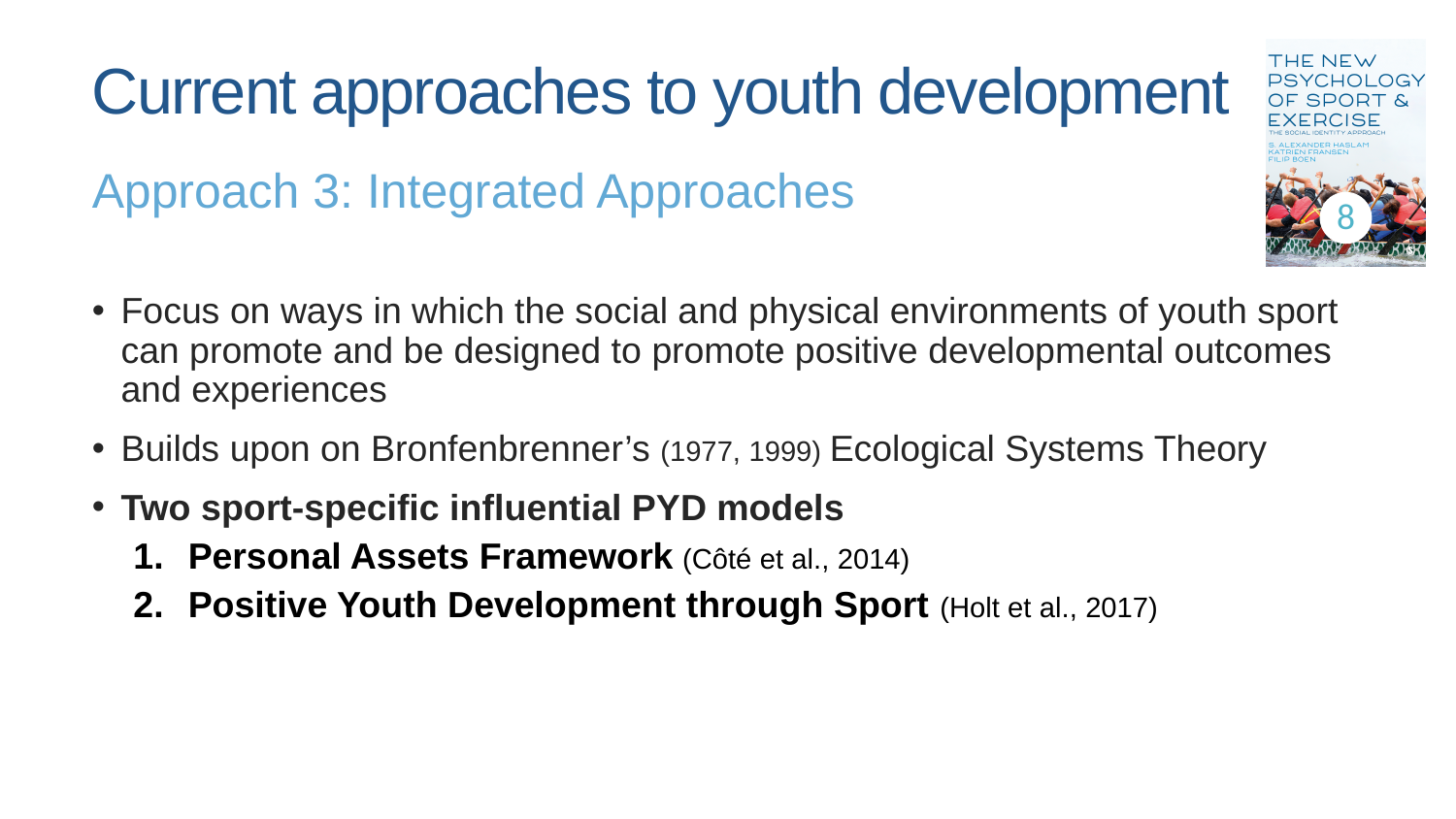

# Current approaches to youth development
8
Approach 3: Integrated Approaches
Focus on ways in which the social and physical environments of youth sport can promote and be designed to promote positive developmental outcomes and experiences
Builds upon on Bronfenbrenner’s (1977, 1999) Ecological Systems Theory
Two sport-specific influential PYD models
Personal Assets Framework (Côté et al., 2014)
Positive Youth Development through Sport (Holt et al., 2017)